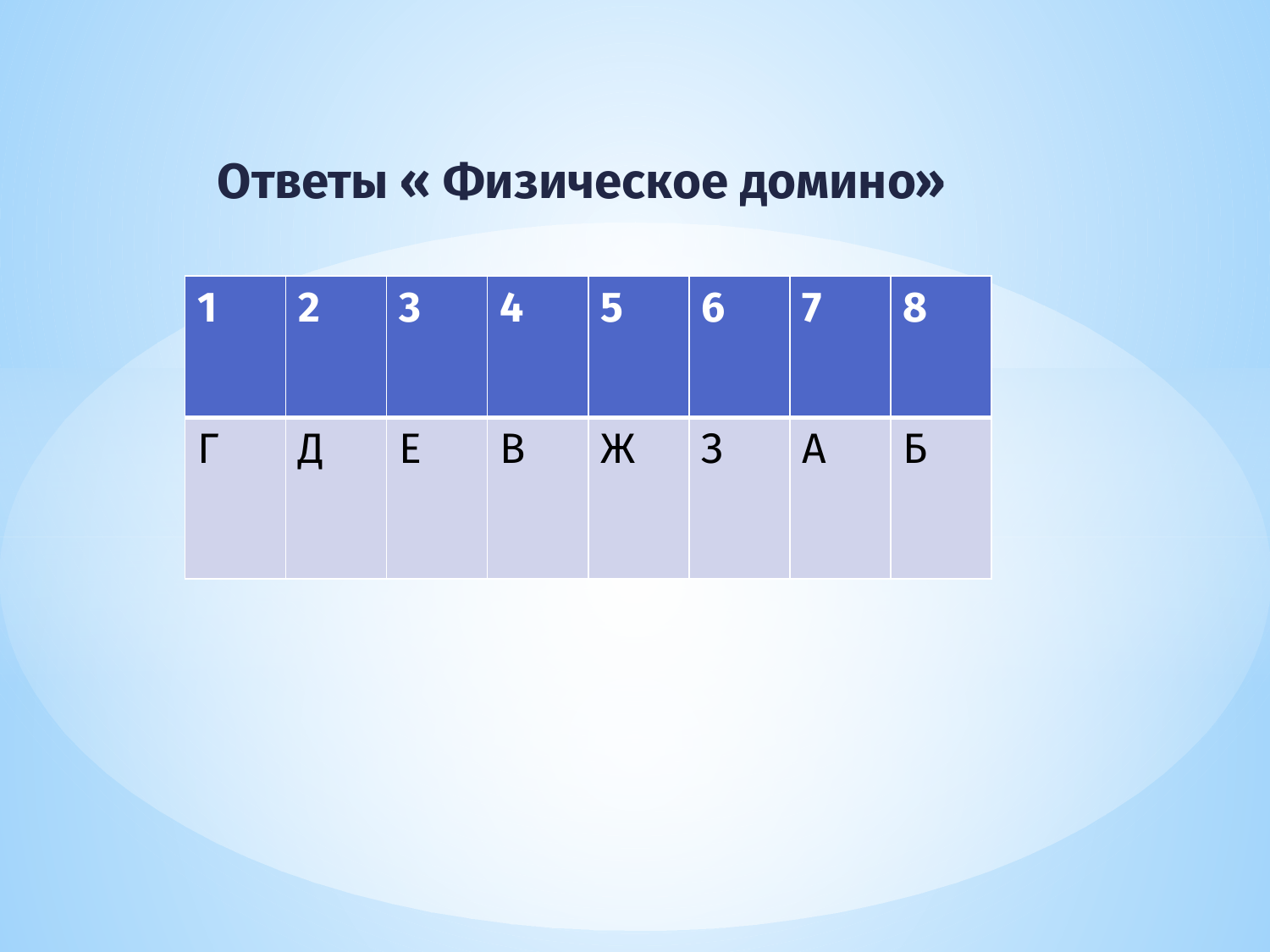

Ответы « Физическое домино»
| 1 | 2 | 3 | 4 | 5 | 6 | 7 | 8 |
| --- | --- | --- | --- | --- | --- | --- | --- |
| Г | Д | Е | В | Ж | З | А | Б |